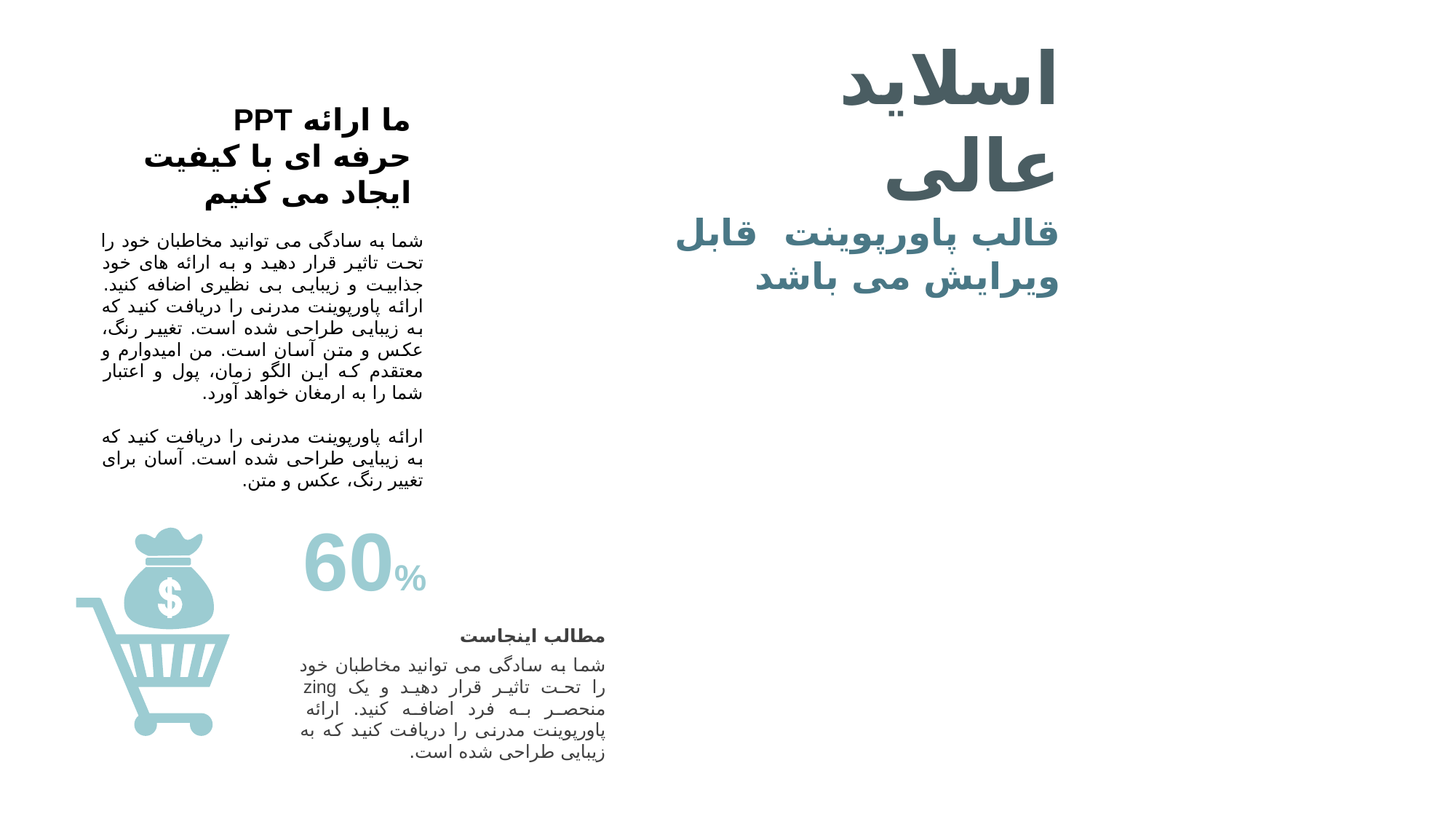

اسلاید
عالی
ما ارائه PPT
حرفه ای با کیفیت
ایجاد می کنیم
شما به سادگی می توانید مخاطبان خود را تحت تاثیر قرار دهید و به ارائه های خود جذابیت و زیبایی بی نظیری اضافه کنید. ارائه پاورپوینت مدرنی را دریافت کنید که به زیبایی طراحی شده است. تغییر رنگ، عکس و متن آسان است. من امیدوارم و معتقدم که این الگو زمان، پول و اعتبار شما را به ارمغان خواهد آورد.

ارائه پاورپوینت مدرنی را دریافت کنید که به زیبایی طراحی شده است. آسان برای تغییر رنگ، عکس و متن.
قالب پاورپوینت  قابل ویرایش می باشد
60%

مطالب اینجاست
شما به سادگی می توانید مخاطبان خود را تحت تاثیر قرار دهید و یک zing منحصر به فرد اضافه کنید. ارائه پاورپوینت مدرنی را دریافت کنید که به زیبایی طراحی شده است.